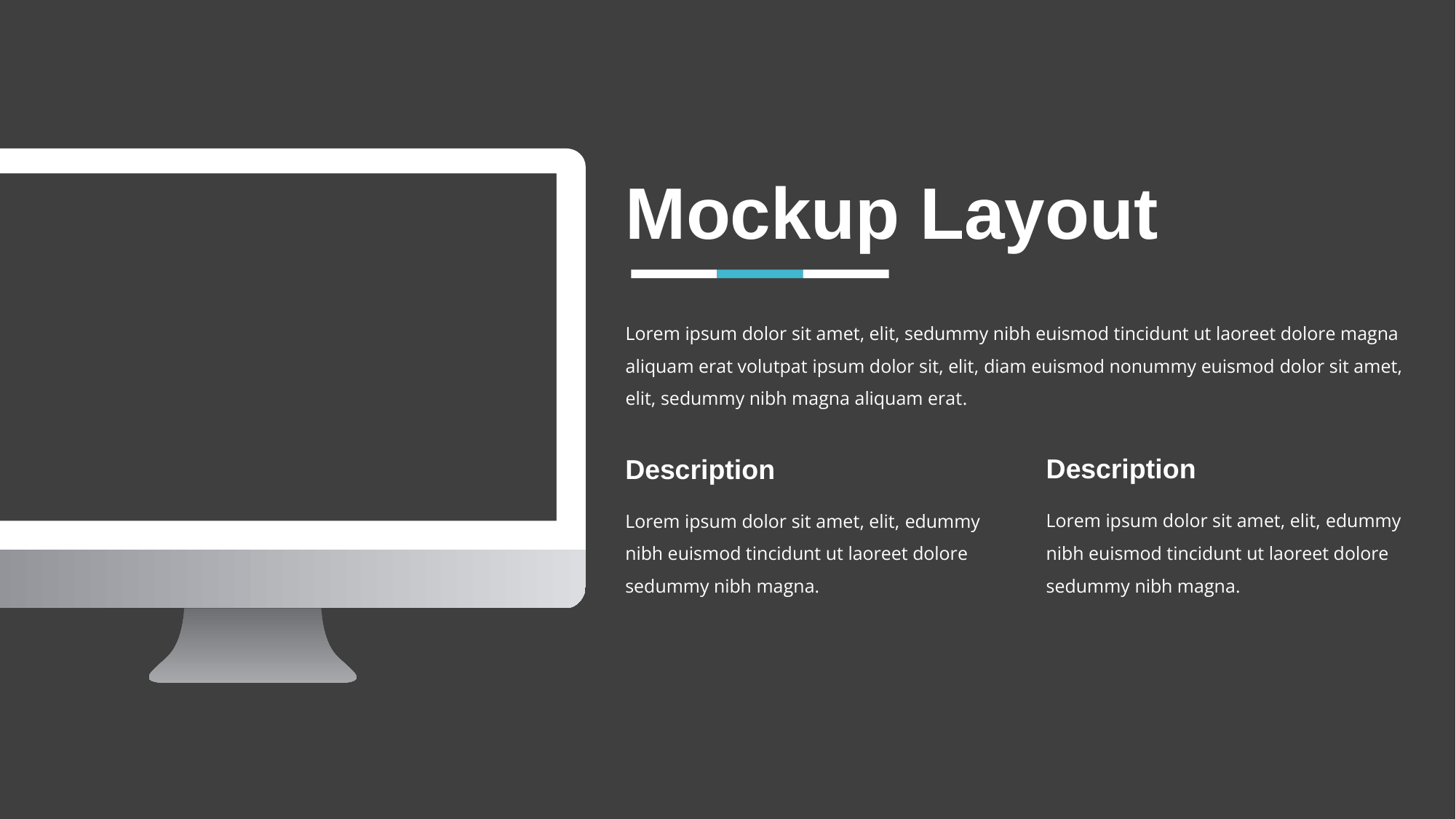

# Mockup Layout

Lorem ipsum dolor sit amet, elit, sedummy nibh euismod tincidunt ut laoreet dolore magna aliquam erat volutpat ipsum dolor sit, elit, diam euismod nonummy euismod dolor sit amet, elit, sedummy nibh magna aliquam erat.
Description
Description
Lorem ipsum dolor sit amet, elit, edummy nibh euismod tincidunt ut laoreet dolore
sedummy nibh magna.
Lorem ipsum dolor sit amet, elit, edummy nibh euismod tincidunt ut laoreet dolore
sedummy nibh magna.